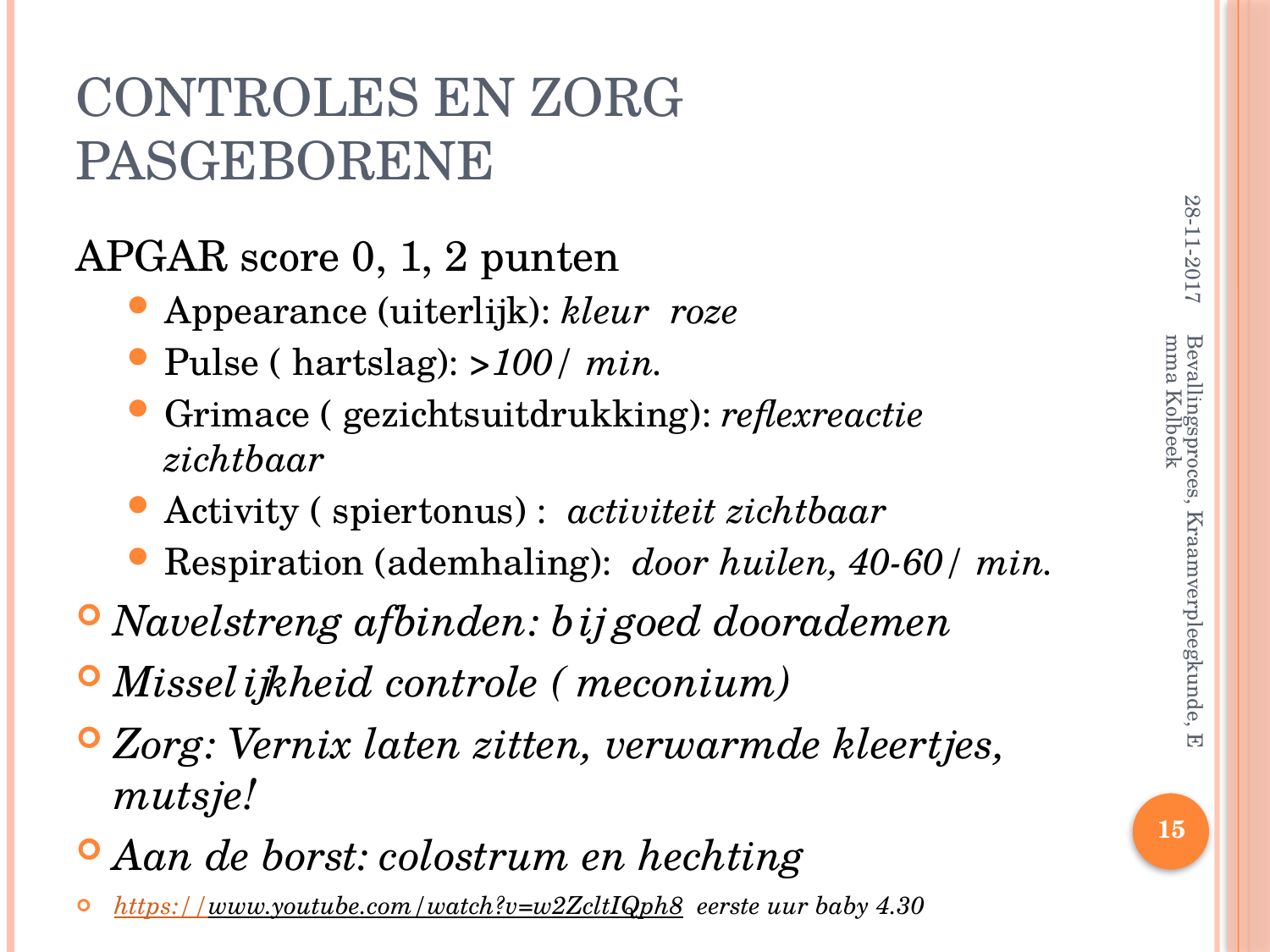

# Controles en zorg pasgeborene
28-11-2017
APGAR score 0, 1, 2 punten
Appearance (uiterlijk): kleur  roze
Pulse ( hartslag): >100/ min.
Grimace ( gezichtsuitdrukking): reflexreactie  zichtbaar
Activity ( spiertonus) :  activiteit zichtbaar
Respiration (ademhaling):  door huilen, 40-60/ min.
Navelstreng afbinden: bij goed doorademen
Misselijkheid controle ( meconium)
Zorg: Vernix laten zitten, verwarmde kleertjes, mutsje!
Aan de borst: colostrum en hechting
https://www.youtube.com/watch?v=w2ZcltIQph8  eerste uur baby 4.30
Bevallingsproces, Kraamverpleegkunde, Emma Kolbeek
15